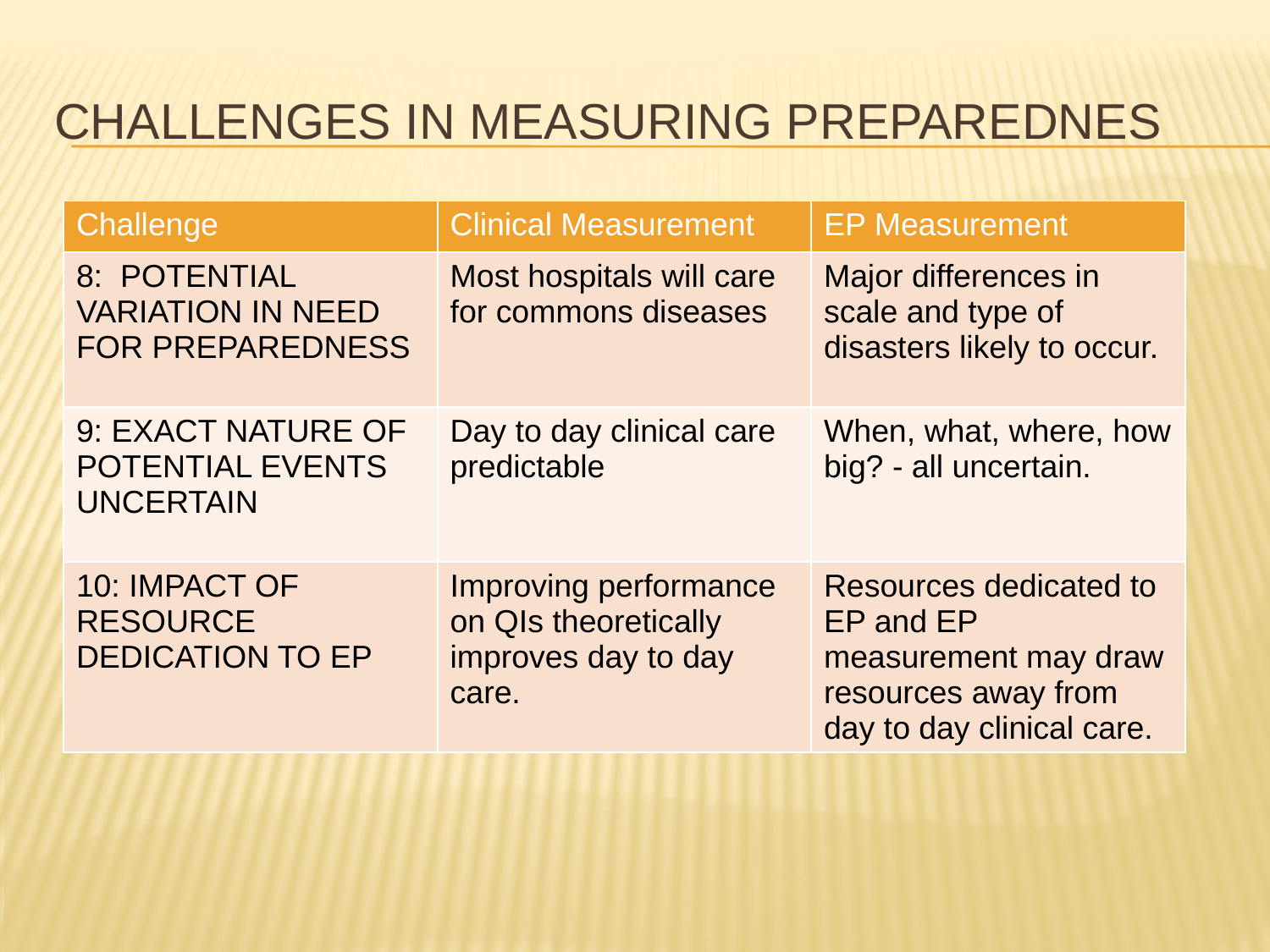

# Challenges in Measuring Preparednes
| Challenge | Clinical Measurement | EP Measurement |
| --- | --- | --- |
| 8: POTENTIAL VARIATION IN NEED FOR PREPAREDNESS | Most hospitals will care for commons diseases | Major differences in scale and type of disasters likely to occur. |
| 9: EXACT NATURE OF POTENTIAL EVENTS UNCERTAIN | Day to day clinical care predictable | When, what, where, how big? - all uncertain. |
| 10: IMPACT OF RESOURCE DEDICATION TO EP | Improving performance on QIs theoretically improves day to day care. | Resources dedicated to EP and EP measurement may draw resources away from day to day clinical care. |